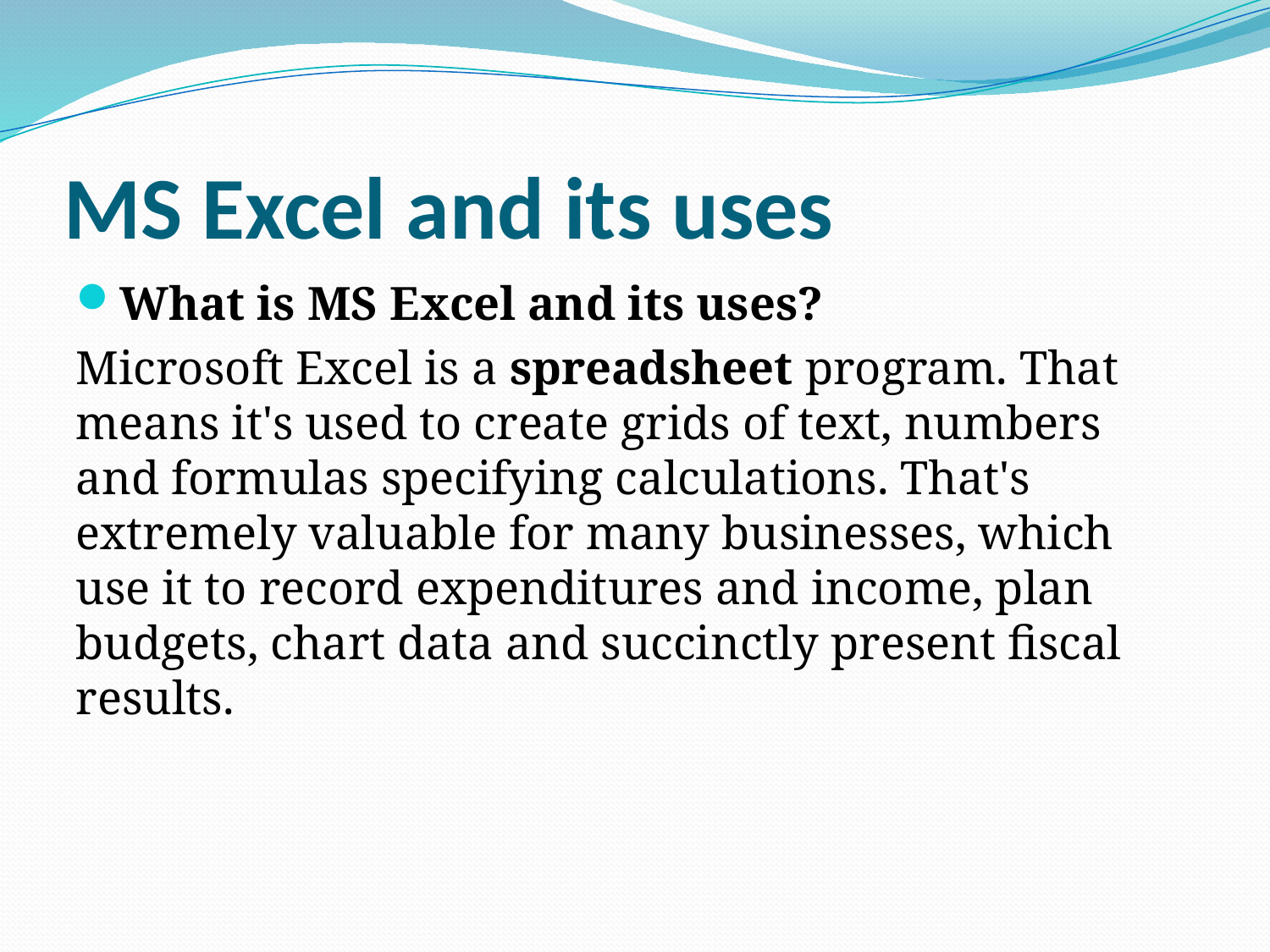

# MS Excel and its uses
What is MS Excel and its uses?
Microsoft Excel is a spreadsheet program. That means it's used to create grids of text, numbers and formulas specifying calculations. That's extremely valuable for many businesses, which use it to record expenditures and income, plan budgets, chart data and succinctly present fiscal results.